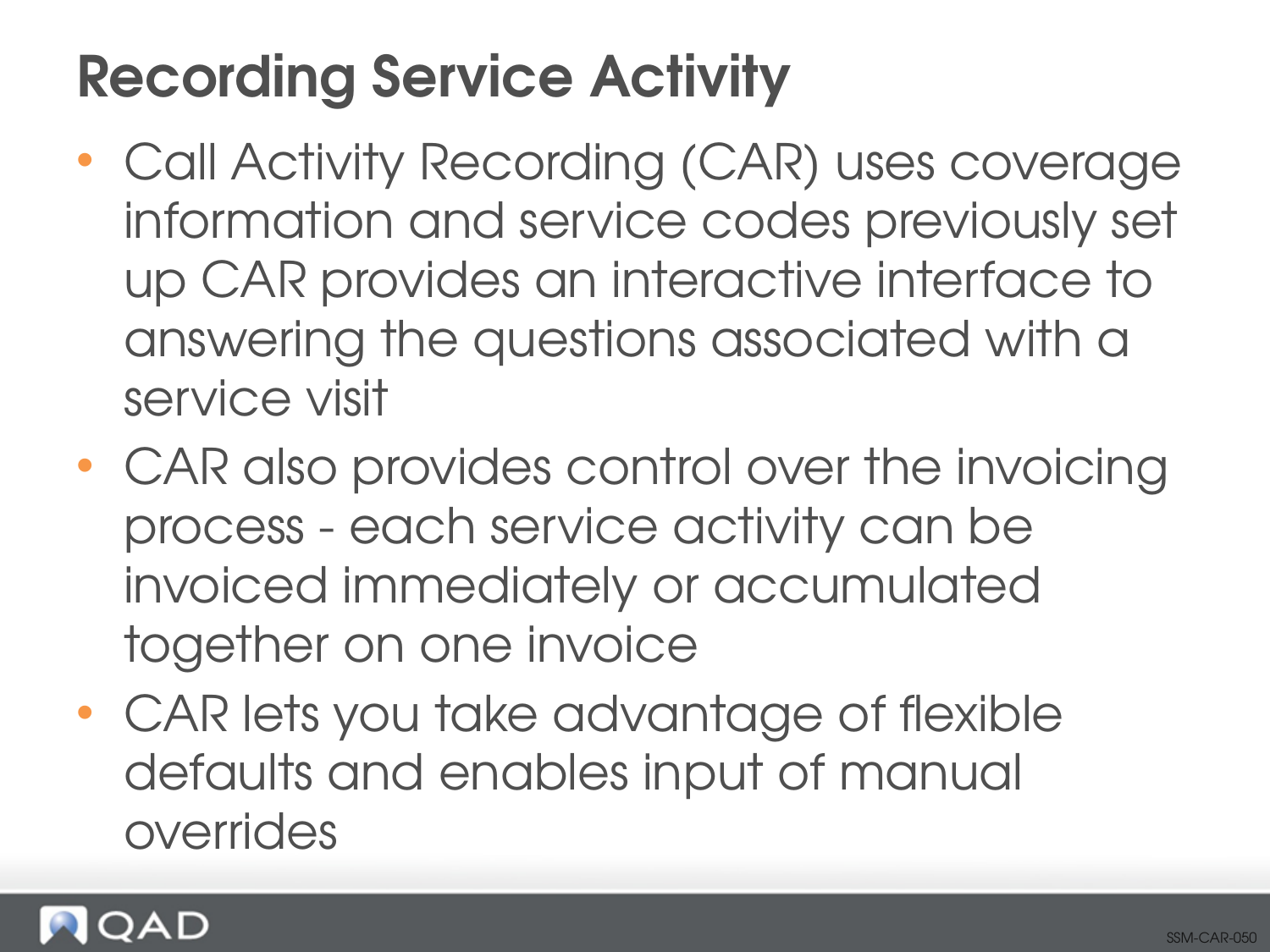

# Recording Service Activity
Call Activity Recording (CAR) uses coverage information and service codes previously set up CAR provides an interactive interface to answering the questions associated with a service visit
CAR also provides control over the invoicing process - each service activity can be invoiced immediately or accumulated together on one invoice
CAR lets you take advantage of flexible defaults and enables input of manual overrides

SSM-CAR-050